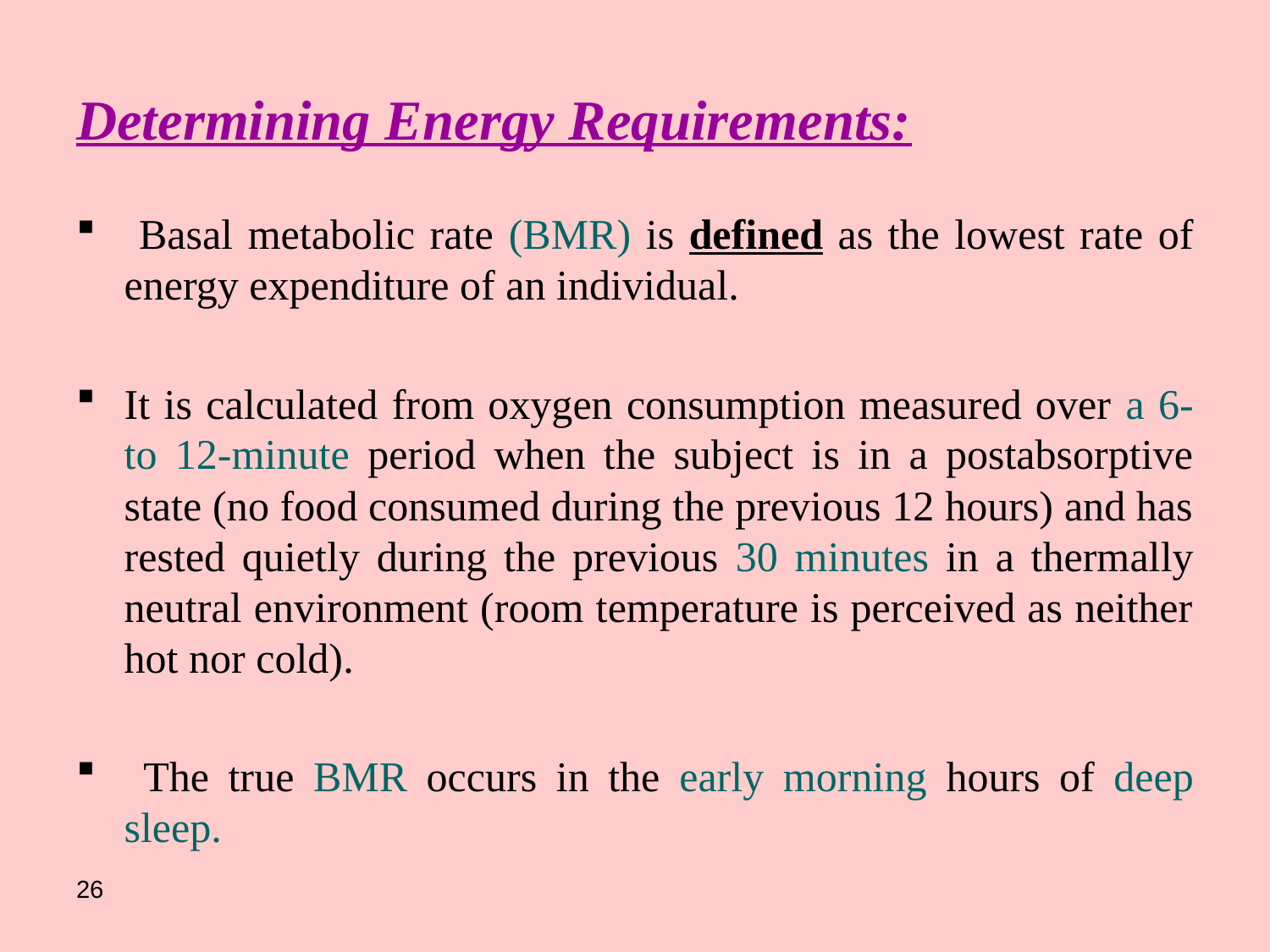

# Determining Energy Requirements:
 Basal metabolic rate (BMR) is defined as the lowest rate of energy expenditure of an individual.

It is calculated from oxygen consumption measured over a 6- to 12-minute period when the subject is in a postabsorptive state (no food consumed during the previous 12 hours) and has rested quietly during the previous 30 minutes in a thermally neutral environment (room temperature is perceived as neither hot nor cold).

 The true BMR occurs in the early morning hours of deep sleep.

26